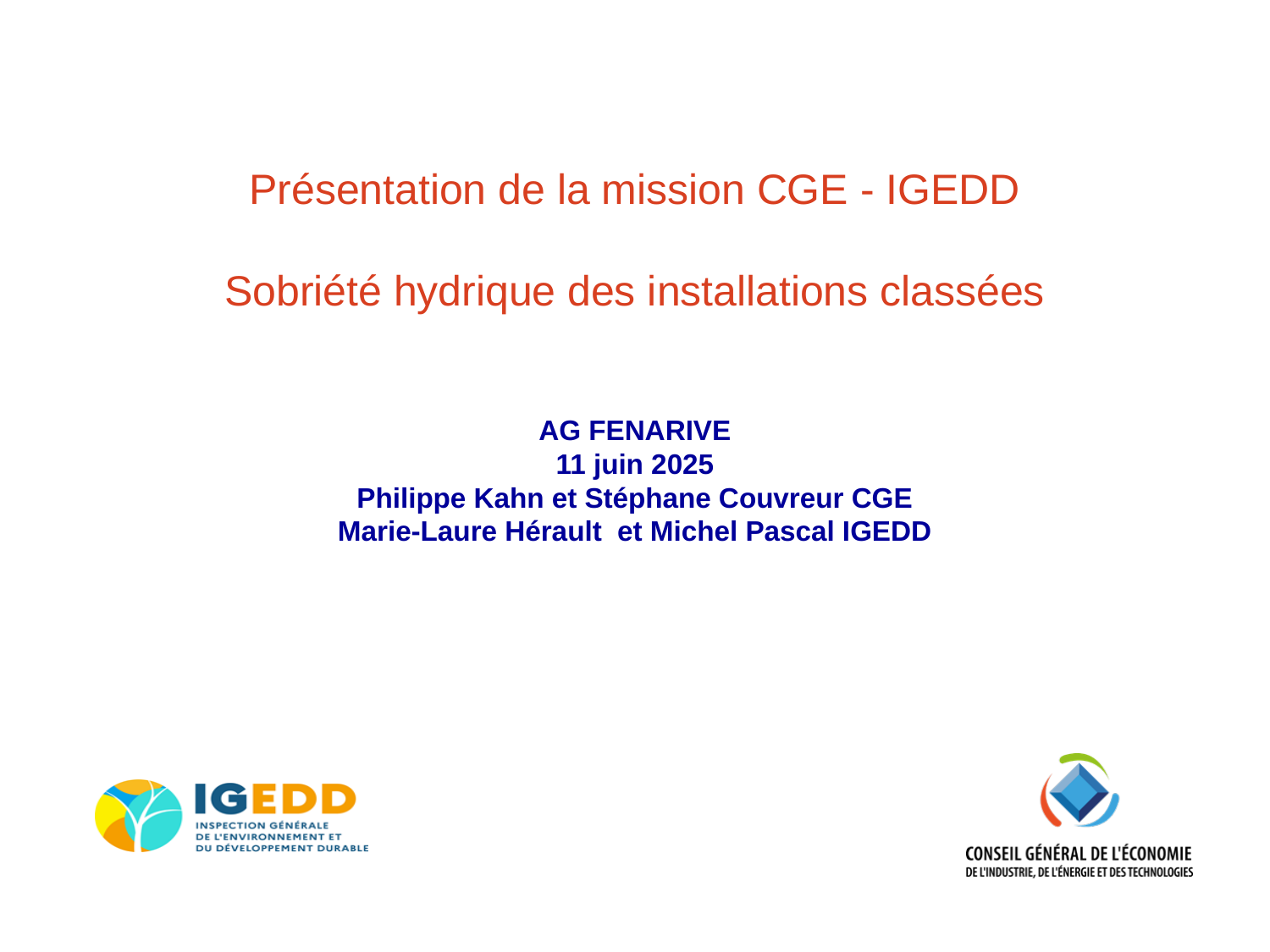

# Présentation de la mission CGE - IGEDD Sobriété hydrique des installations classées
AG FENARIVE
11 juin 2025
Philippe Kahn et Stéphane Couvreur CGE
Marie-Laure Hérault  et Michel Pascal IGEDD